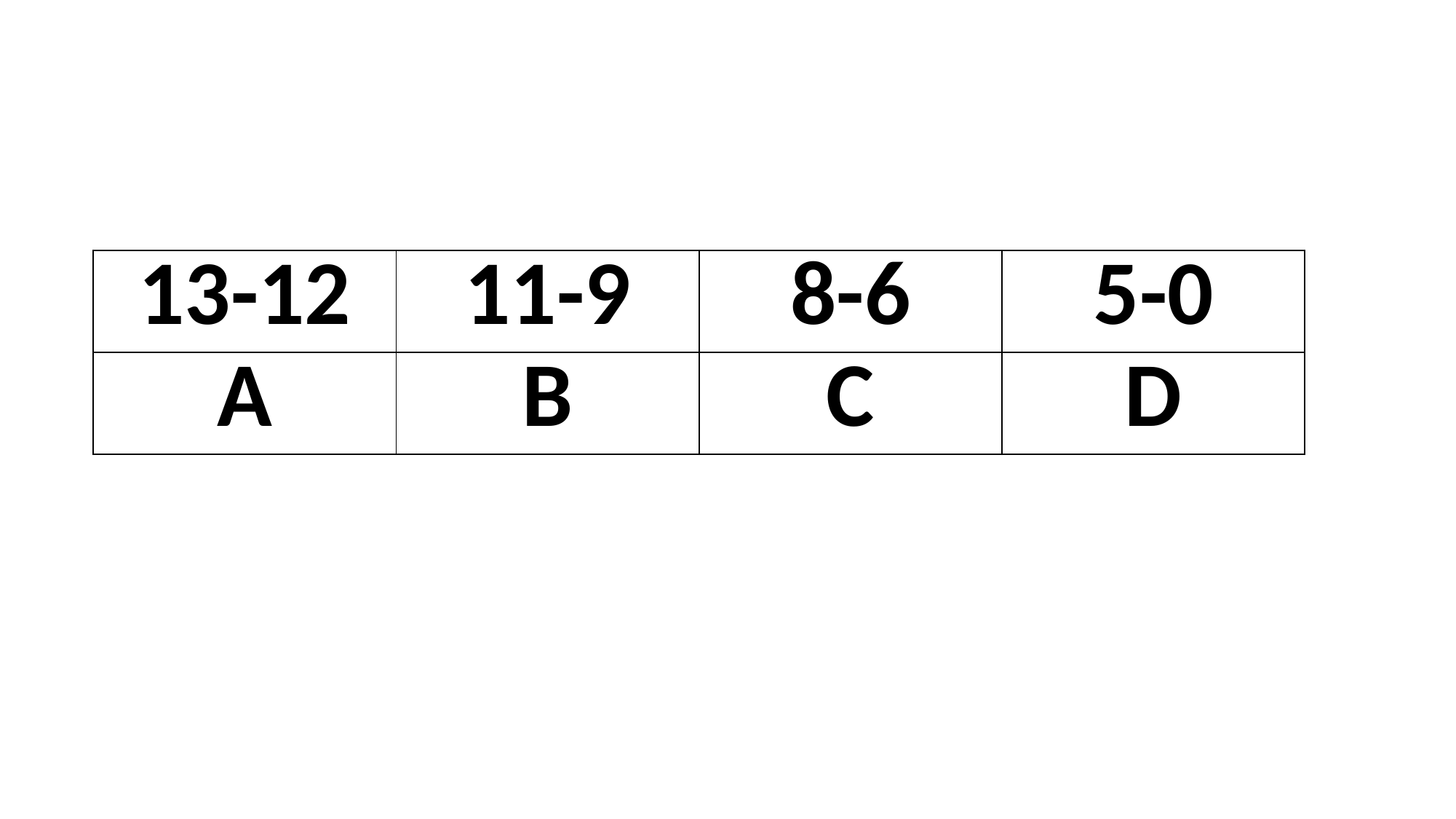

| 13-12 | 11-9 | 8-6 | 5-0 |
| --- | --- | --- | --- |
| A | B | C | D |